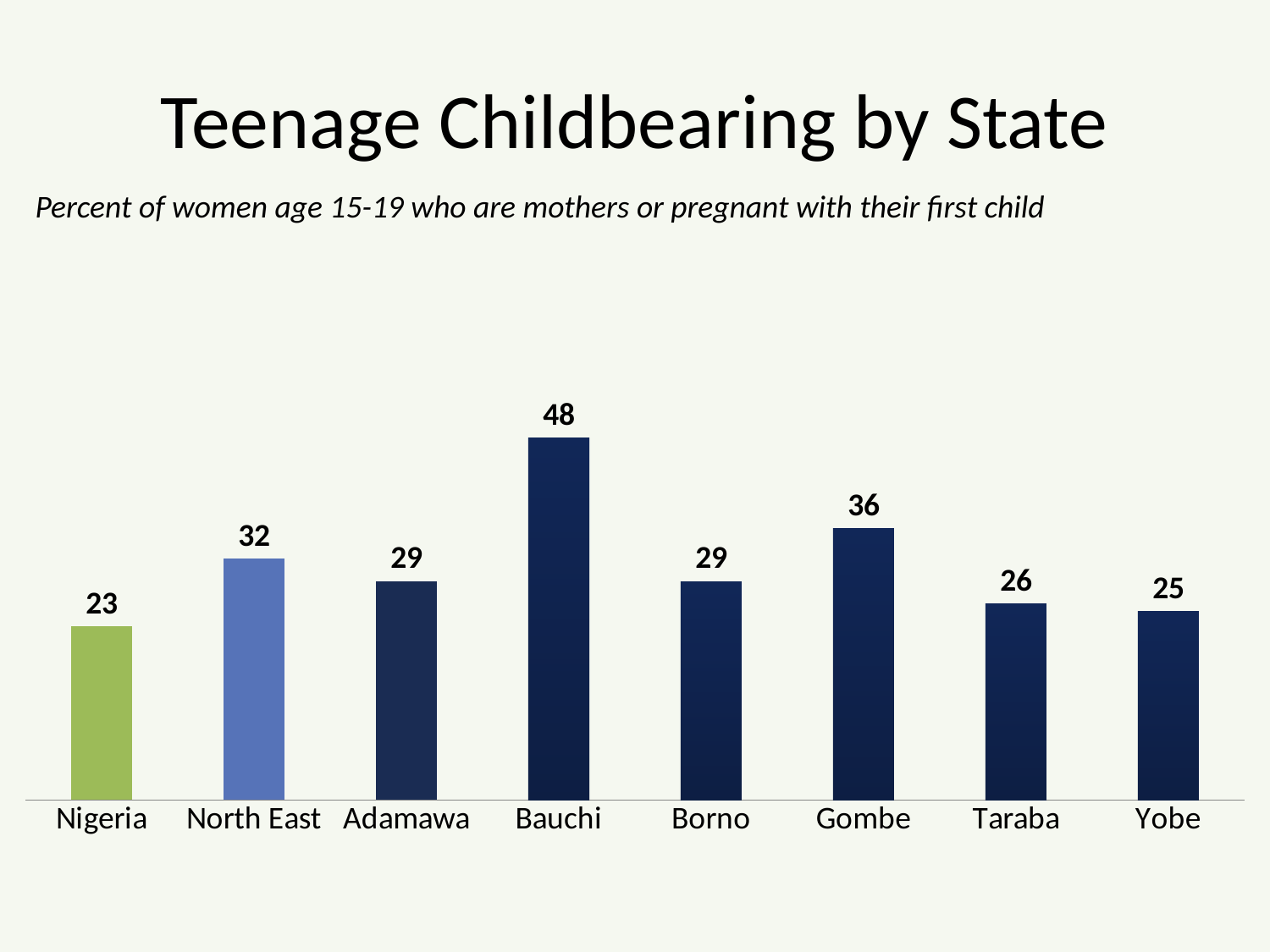

# Teenage Childbearing by State
Percent of women age 15-19 who are mothers or pregnant with their first child

### Chart

| Category | Series 1 |
|---|---|
| Nigeria | 23.0 |
| North East | 32.0 |
| Adamawa | 29.0 |
| Bauchi | 48.0 |
| Borno | 29.0 |
| Gombe | 36.0 |
| Taraba | 26.0 |
| Yobe | 25.0 |